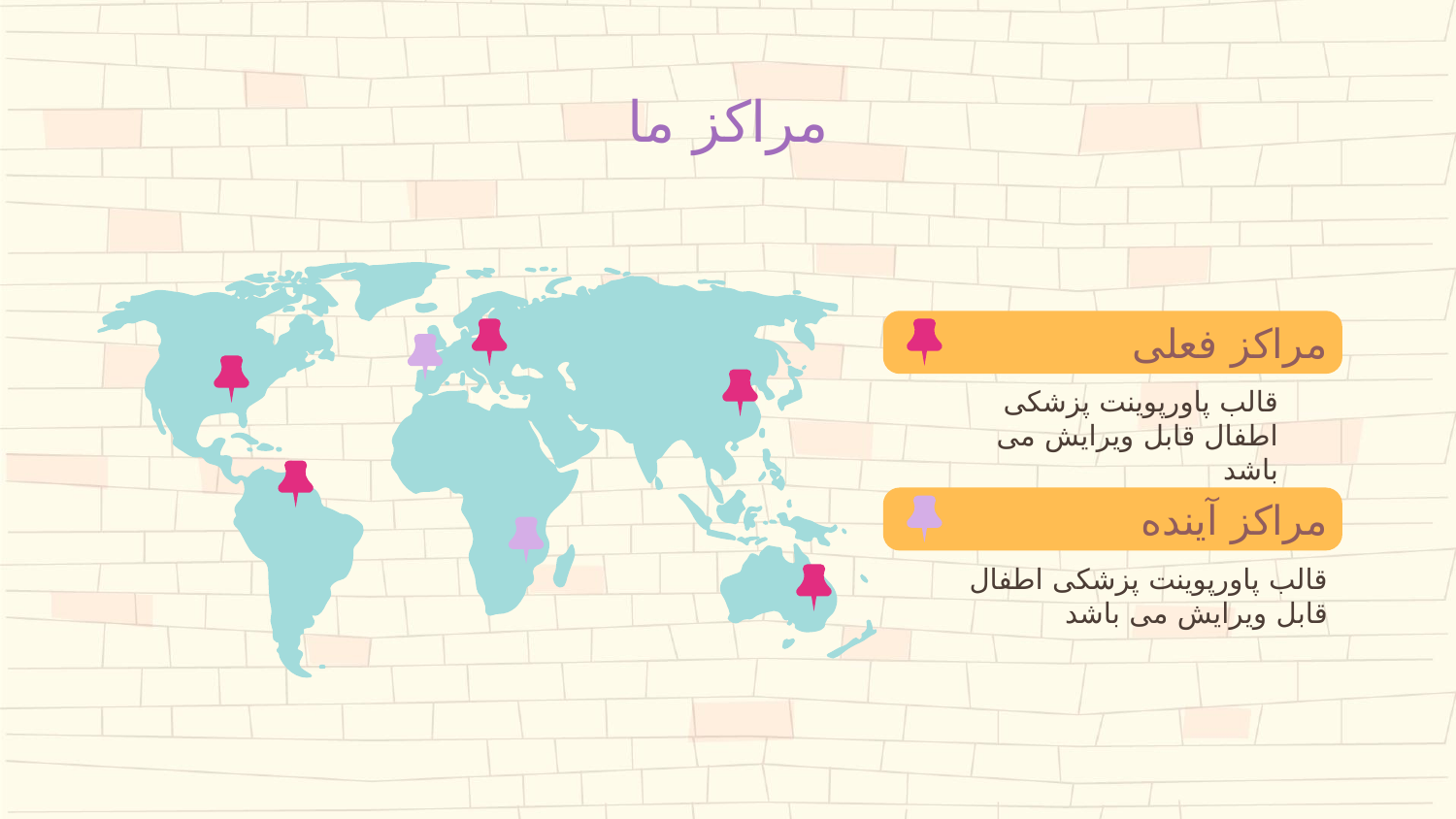

# مراکز ما

مراکز فعلی

قالب پاورپوینت پزشکی اطفال قابل ویرایش می باشد

مراکز آینده

قالب پاورپوینت پزشکی اطفال قابل ویرایش می باشد